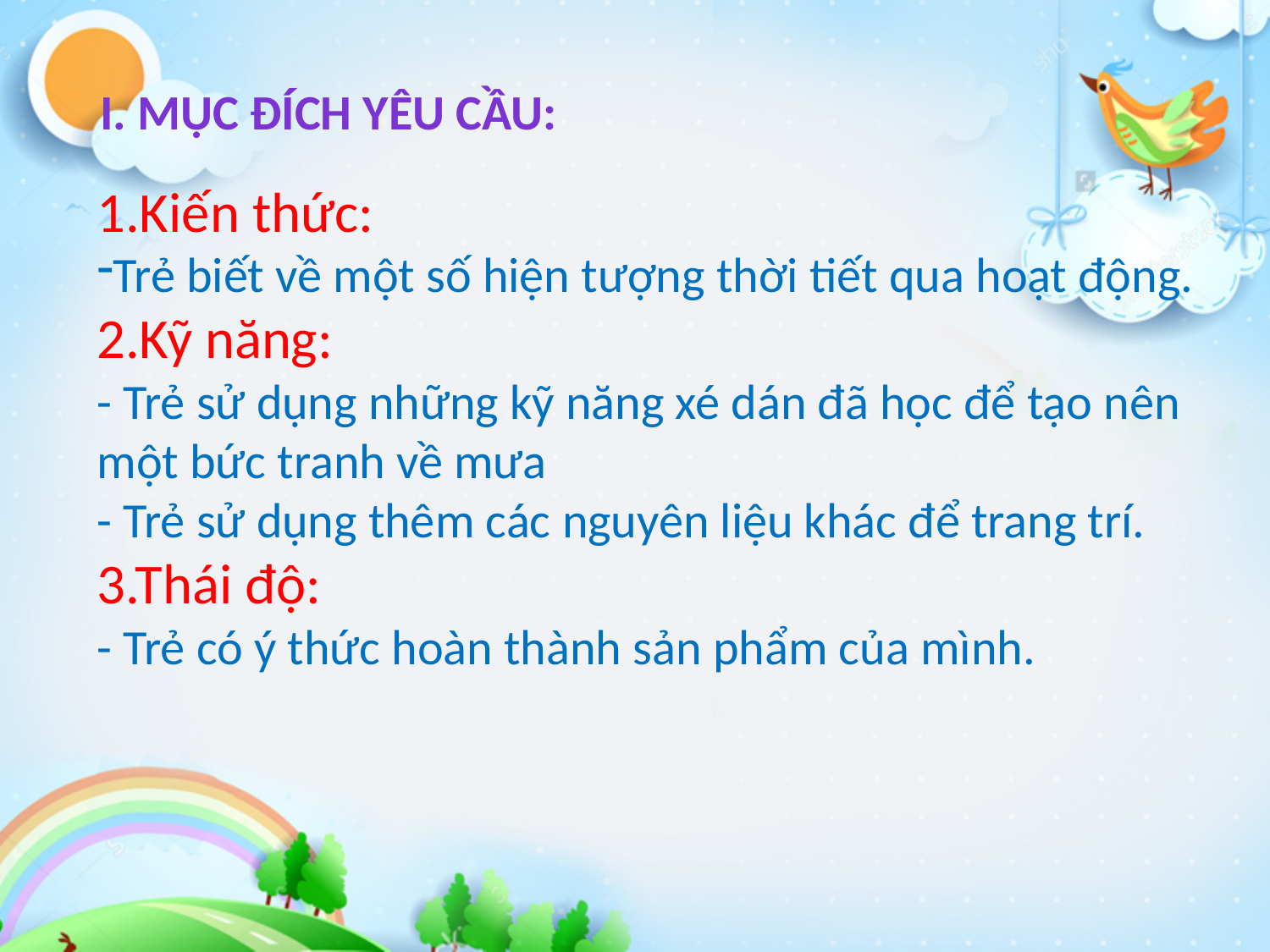

I. Mục đích yêu cầu:
1.Kiến thức:
Trẻ biết về một số hiện tượng thời tiết qua hoạt động.
2.Kỹ năng:
- Trẻ sử dụng những kỹ năng xé dán đã học để tạo nên một bức tranh về mưa
- Trẻ sử dụng thêm các nguyên liệu khác để trang trí.
3.Thái độ:
- Trẻ có ý thức hoàn thành sản phẩm của mình.